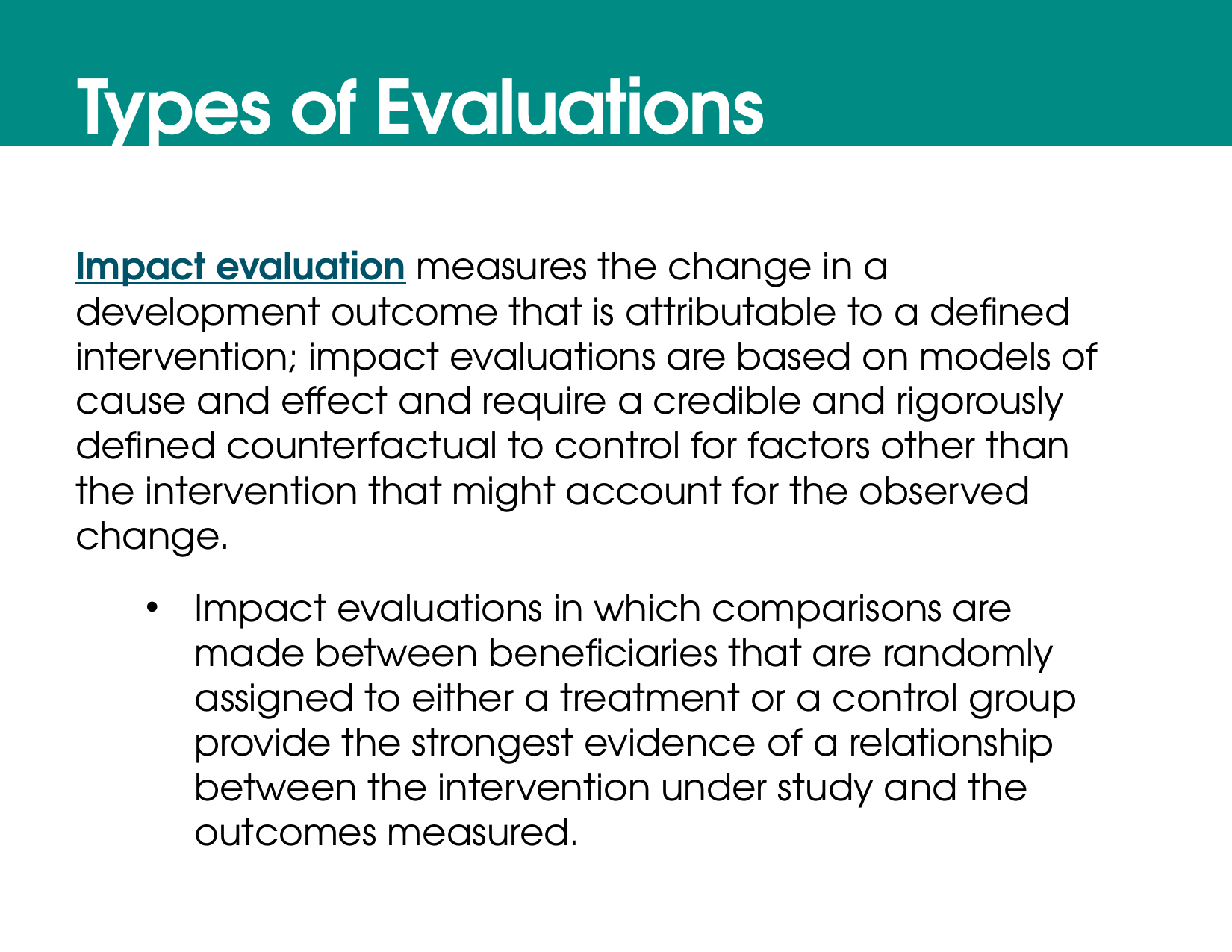

Types of Evaluations
Impact evaluation measures the change in a development outcome that is attributable to a defined intervention; impact evaluations are based on models of cause and effect and require a credible and rigorously defined counterfactual to control for factors other than the intervention that might account for the observed change.
Impact evaluations in which comparisons are made between beneficiaries that are randomly assigned to either a treatment or a control group provide the strongest evidence of a relationship between the intervention under study and the outcomes measured.